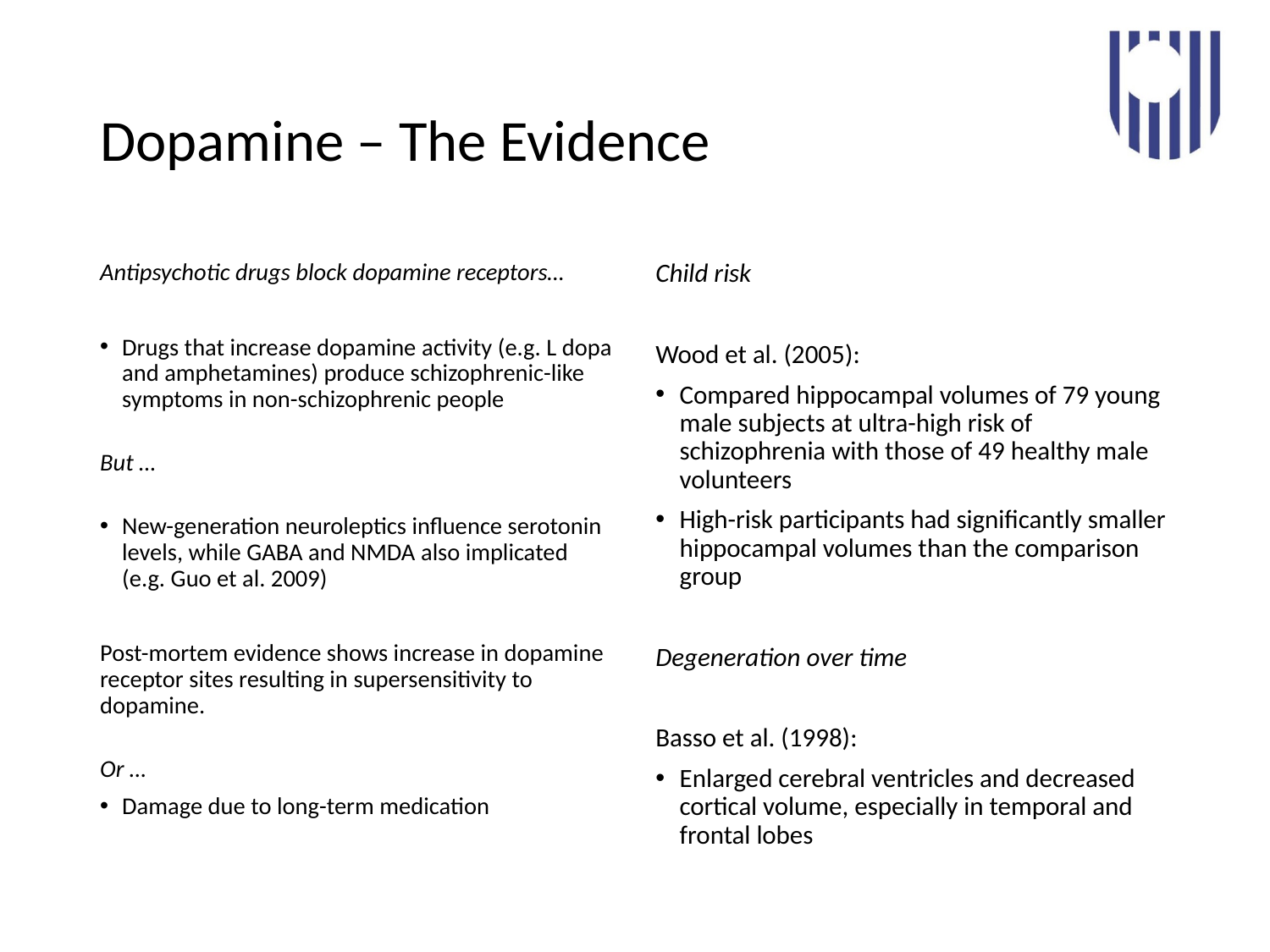

# Dopamine – The Evidence
Antipsychotic drugs block dopamine receptors…

Drugs that increase dopamine activity (e.g. L dopa and amphetamines) produce schizophrenic-like symptoms in non-schizophrenic people
But …
New-generation neuroleptics influence serotonin levels, while GABA and NMDA also implicated (e.g. Guo et al. 2009)

Post-mortem evidence shows increase in dopamine receptor sites resulting in supersensitivity to dopamine.
Or …
Damage due to long-term medication
Child risk

Wood et al. (2005):
Compared hippocampal volumes of 79 young male subjects at ultra-high risk of schizophrenia with those of 49 healthy male volunteers
High-risk participants had significantly smaller hippocampal volumes than the comparison group

Degeneration over time

Basso et al. (1998):
Enlarged cerebral ventricles and decreased cortical volume, especially in temporal and frontal lobes